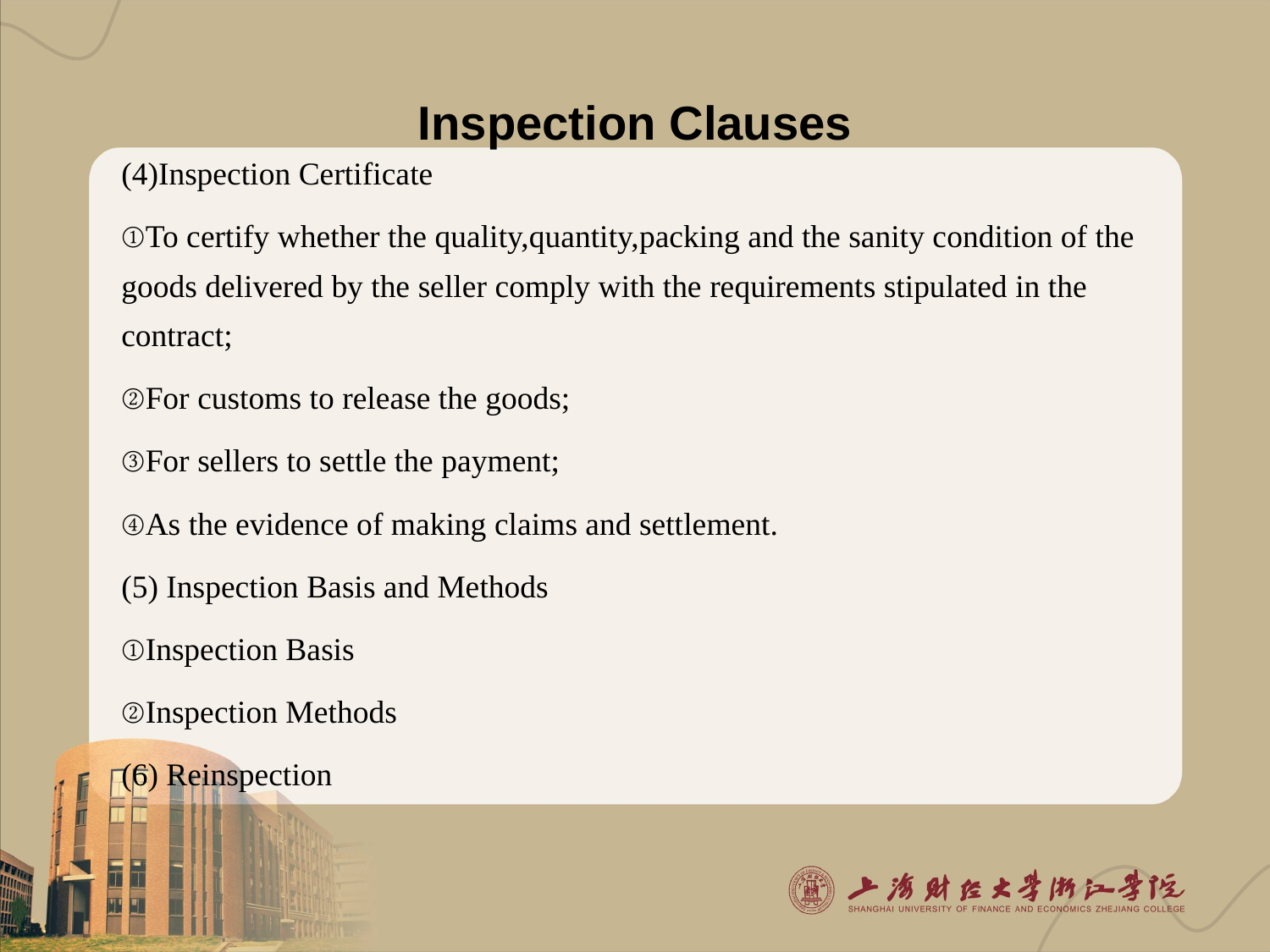

# Inspection Clauses
(4)Inspection Certificate
①To certify whether the quality,quantity,packing and the sanity condition of the goods delivered by the seller comply with the requirements stipulated in the contract;
②For customs to release the goods;
③For sellers to settle the payment;
④As the evidence of making claims and settlement.
(5) Inspection Basis and Methods
①Inspection Basis
②Inspection Methods
(6) Reinspection